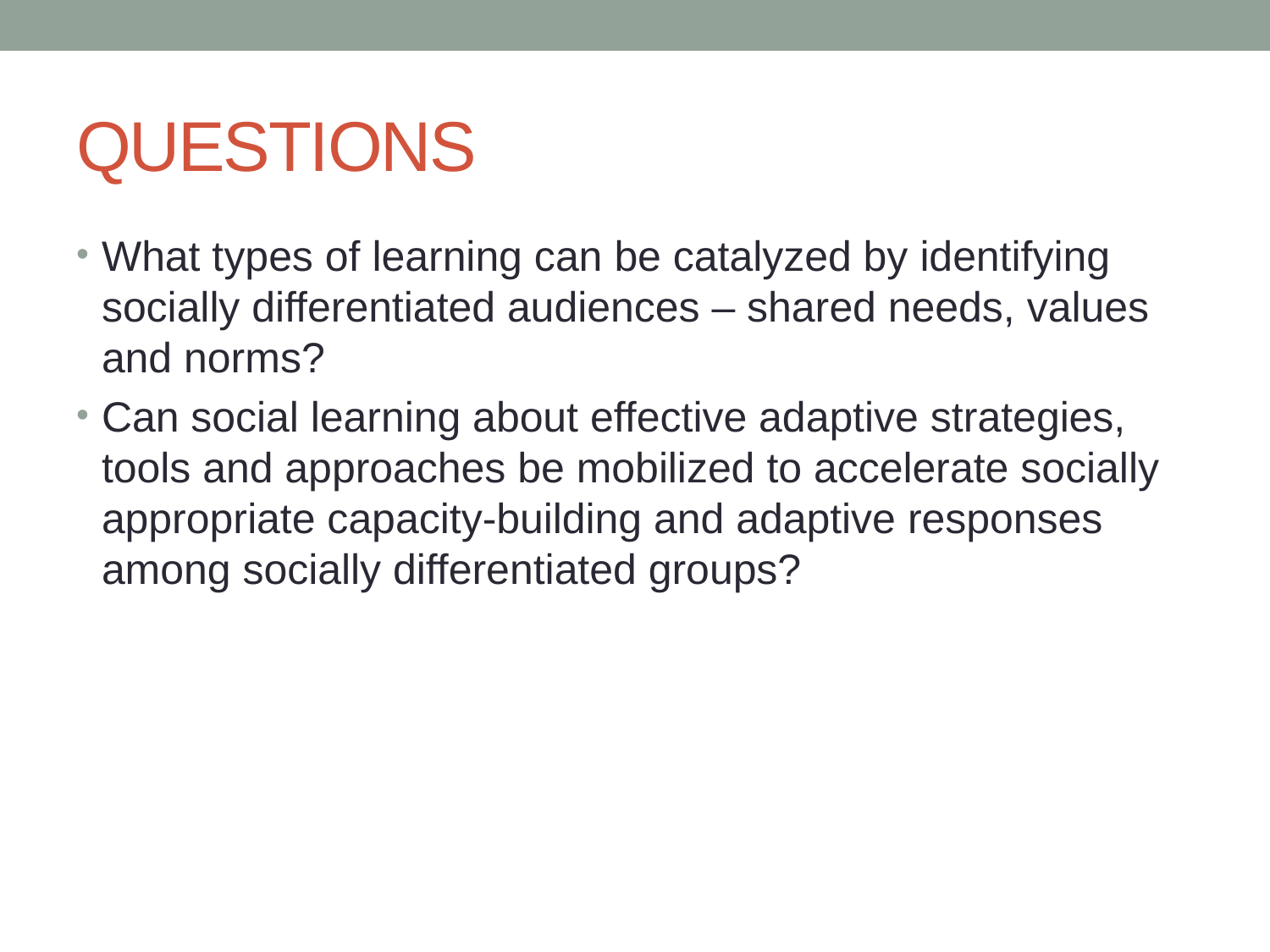

# QUESTIONS
What types of learning can be catalyzed by identifying socially differentiated audiences – shared needs, values and norms?
Can social learning about effective adaptive strategies, tools and approaches be mobilized to accelerate socially appropriate capacity-building and adaptive responses among socially differentiated groups?